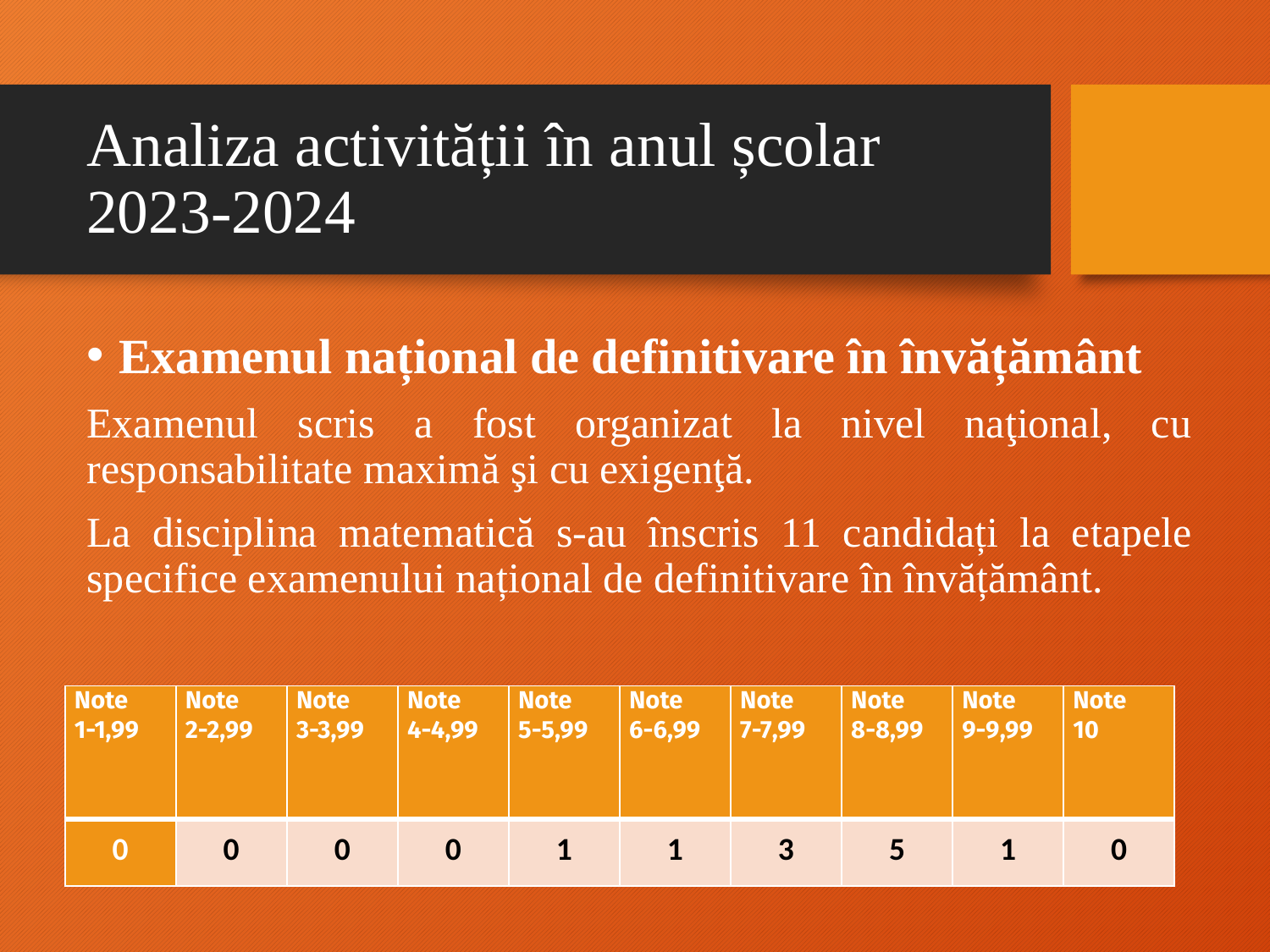

# Analiza activității în anul școlar 2023-2024
Examenul național de definitivare în învățământ
Examenul scris a fost organizat la nivel naţional, cu responsabilitate maximă şi cu exigenţă.
La disciplina matematică s-au înscris 11 candidați la etapele specifice examenului național de definitivare în învățământ.

| Note 1-1,99 | Note 2-2,99 | Note 3-3,99 | Note 4-4,99 | Note 5-5,99 | Note 6-6,99 | Note 7-7,99 | Note 8-8,99 | Note 9-9,99 | Note 10 |
| --- | --- | --- | --- | --- | --- | --- | --- | --- | --- |
| 0 | 0 | 0 | 0 | 1 | 1 | 3 | 5 | 1 | 0 |